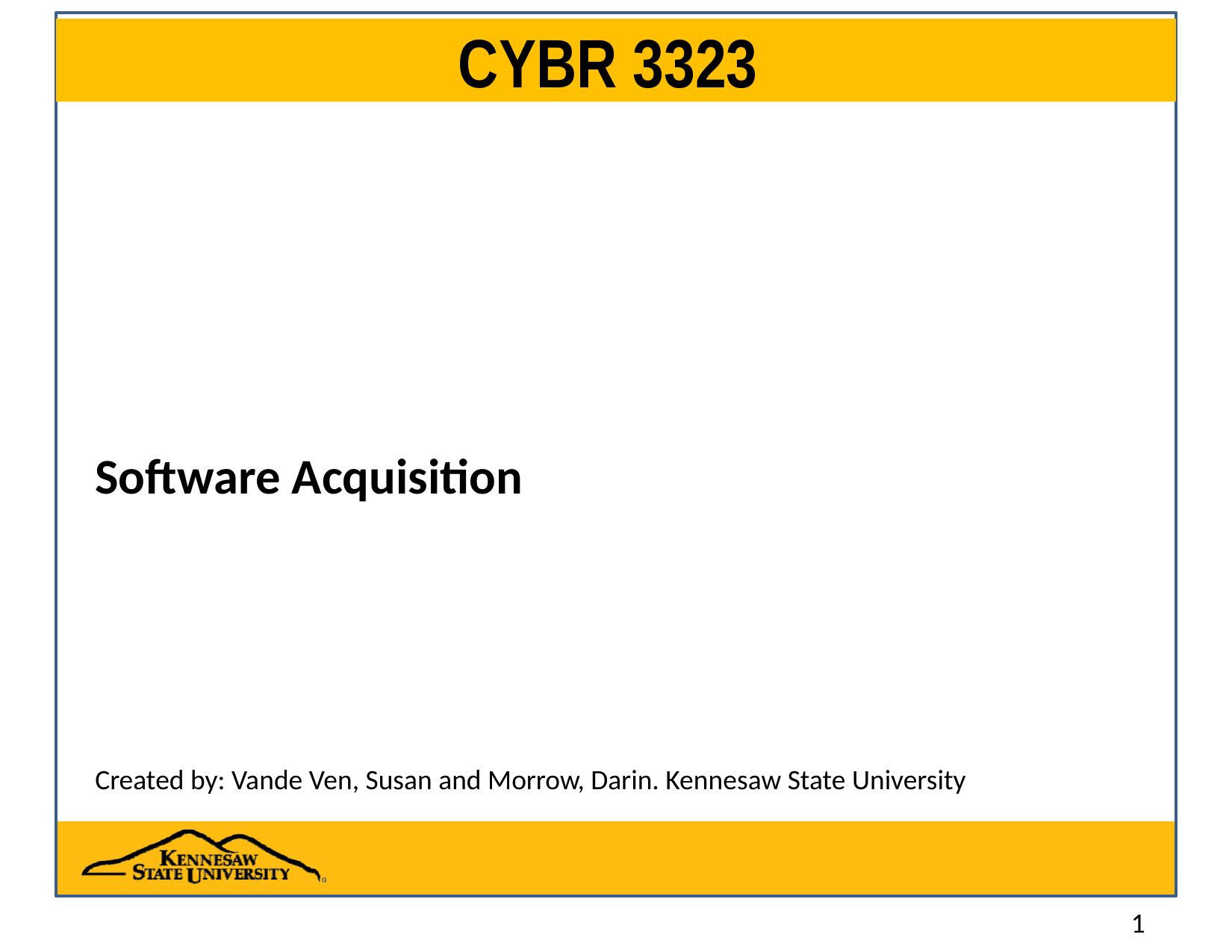

# CYBR 3323
Software Acquisition
Created by: Vande Ven, Susan and Morrow, Darin. Kennesaw State University